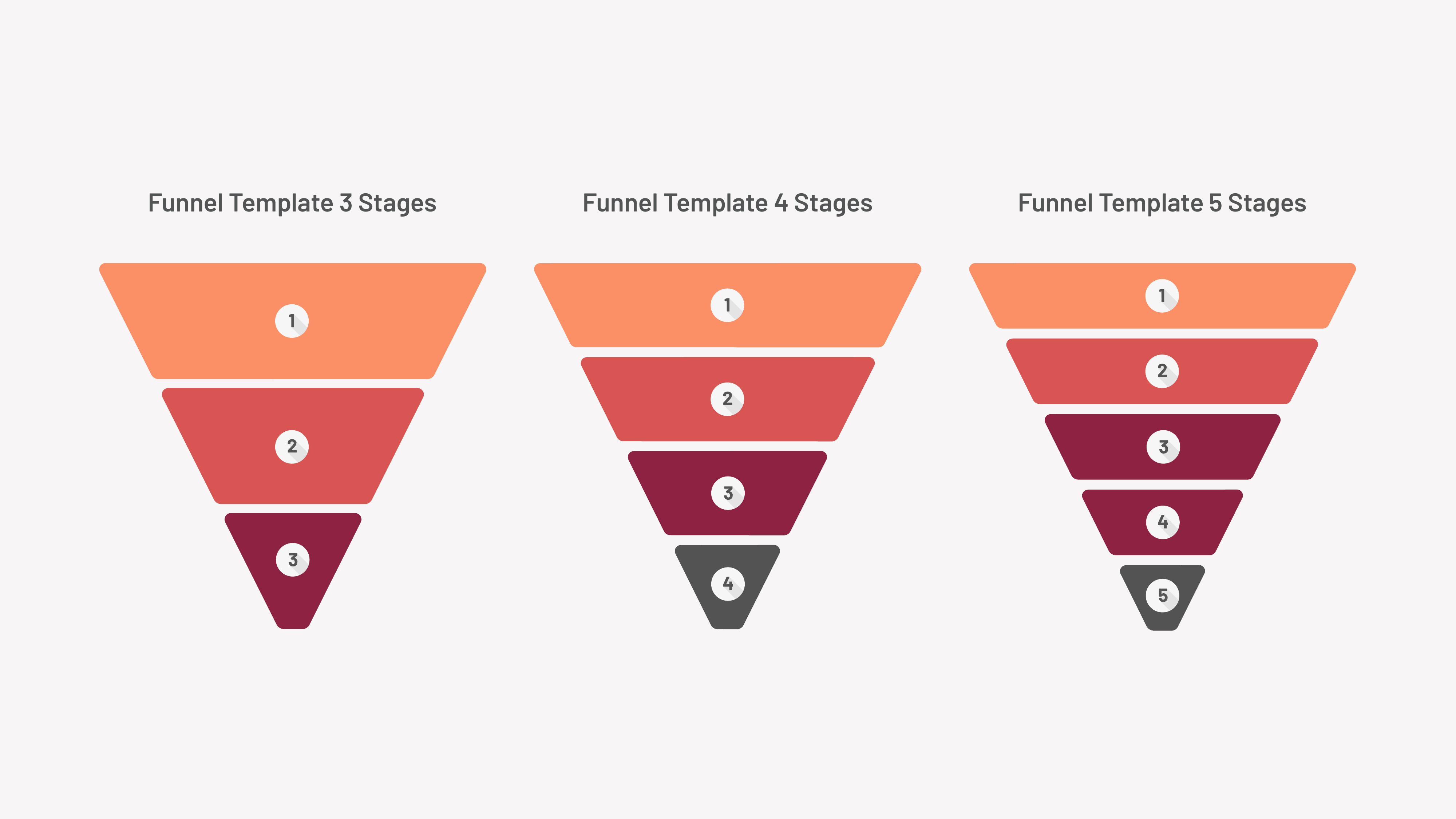

Funnel Template 3 Stages
Funnel Template 4 Stages
Funnel Template 5 Stages